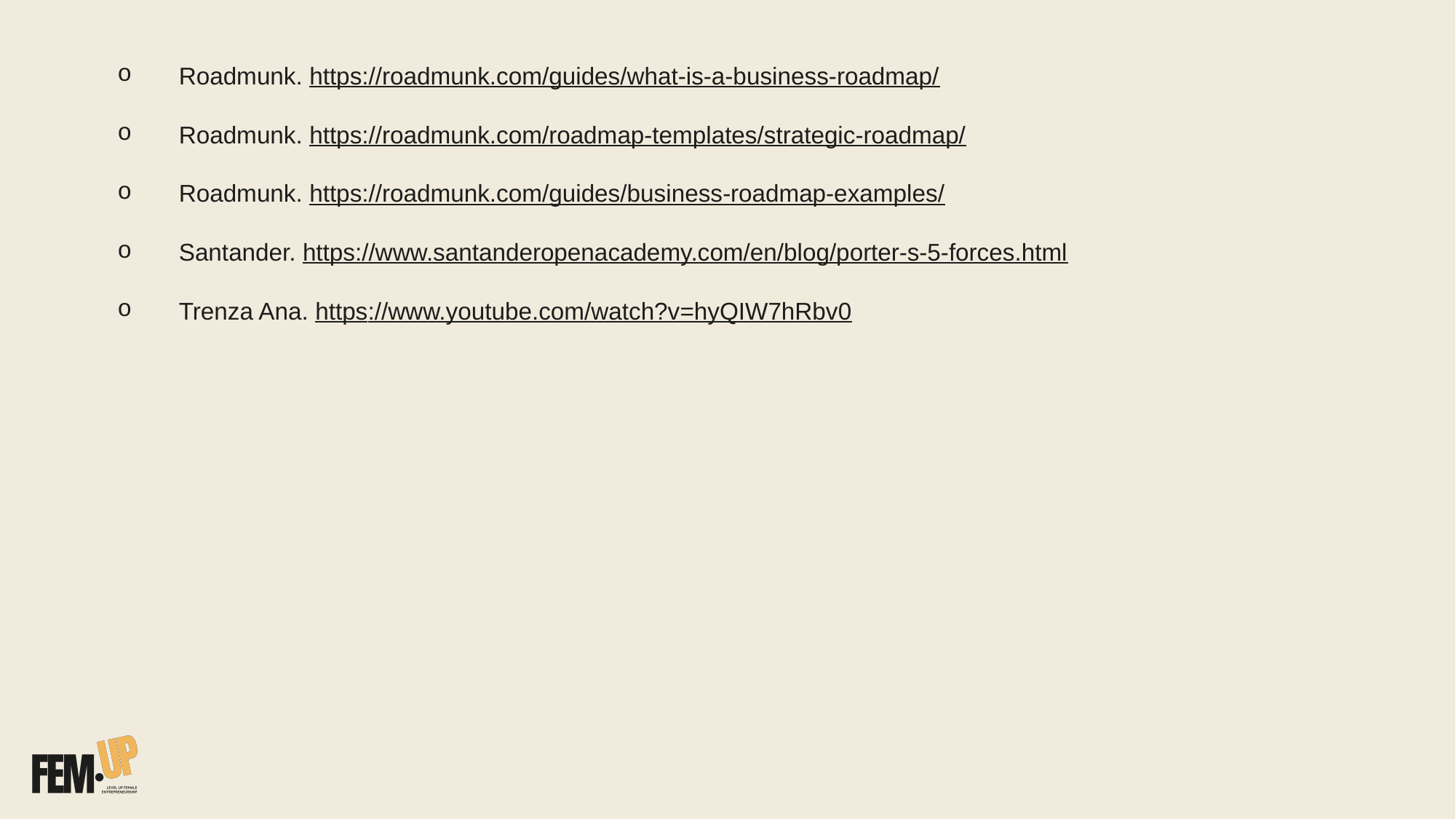

Roadmunk. https://roadmunk.com/guides/what-is-a-business-roadmap/
Roadmunk. https://roadmunk.com/roadmap-templates/strategic-roadmap/
Roadmunk. https://roadmunk.com/guides/business-roadmap-examples/
Santander. https://www.santanderopenacademy.com/en/blog/porter-s-5-forces.html
Trenza Ana. https://www.youtube.com/watch?v=hyQIW7hRbv0